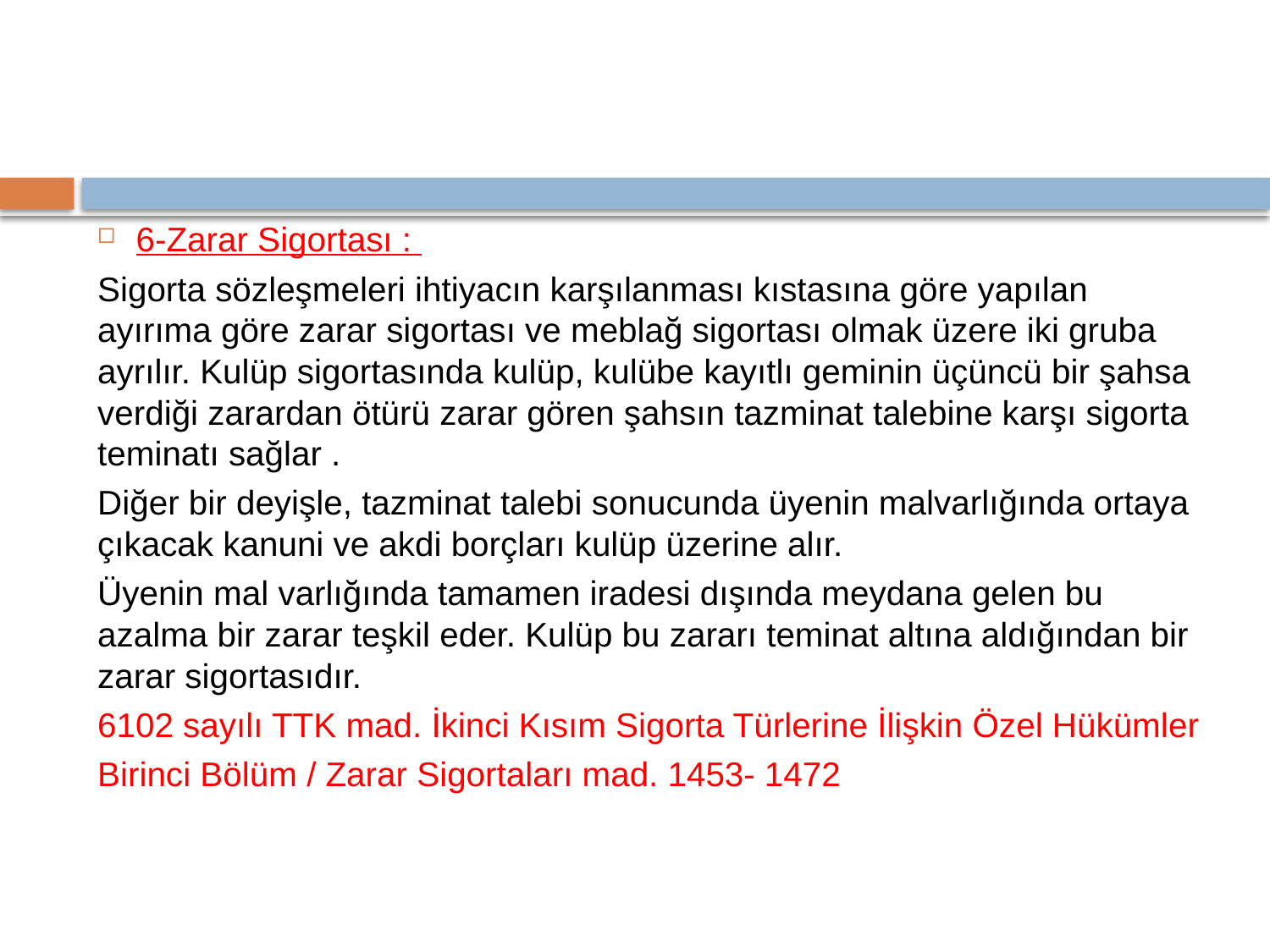

6-Zarar Sigortası :
Sigorta sözleşmeleri ihtiyacın karşılanması kıstasına göre yapılan ayırıma göre zarar sigortası ve meblağ sigortası olmak üzere iki gruba ayrılır. Kulüp sigortasında kulüp, kulübe kayıtlı geminin üçüncü bir şahsa verdiği zarardan ötürü zarar gören şahsın tazminat talebine karşı sigorta teminatı sağlar .
Diğer bir deyişle, tazminat talebi sonucunda üyenin malvarlığında ortaya çıkacak kanuni ve akdi borçları kulüp üzerine alır.
Üyenin mal varlığında tamamen iradesi dışında meydana gelen bu azalma bir zarar teşkil eder. Kulüp bu zararı teminat altına aldığından bir zarar sigortasıdır.
6102 sayılı TTK mad. İkinci Kısım Sigorta Türlerine İlişkin Özel Hükümler
Birinci Bölüm / Zarar Sigortaları mad. 1453- 1472